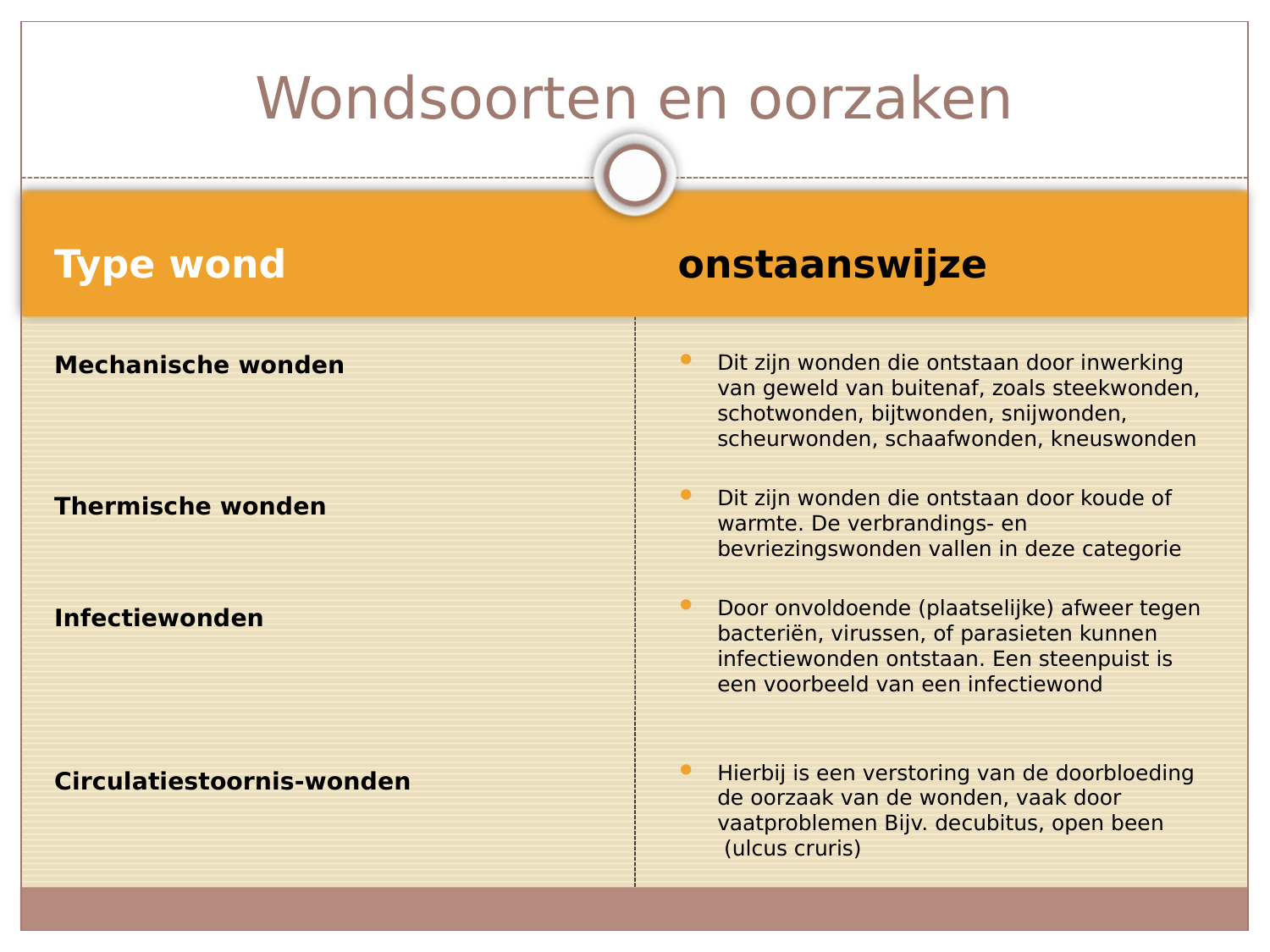

# Wondsoorten en oorzaken
Type wond
onstaanswijze
Mechanische wonden

Thermische wonden

Infectiewonden

Circulatiestoornis-wonden

Dit zijn wonden die ontstaan door inwerking van geweld van buitenaf, zoals steekwonden, schotwonden, bijtwonden, snijwonden, scheurwonden, schaafwonden, kneuswonden

Dit zijn wonden die ontstaan door koude of warmte. De verbrandings- en bevriezingswonden vallen in deze categorie

Door onvoldoende (plaatselijke) afweer tegen bacteriën, virussen, of parasieten kunnen infectiewonden ontstaan. Een steenpuist is een voorbeeld van een infectiewond

Hierbij is een verstoring van de doorbloeding de oorzaak van de wonden, vaak door vaatproblemen Bijv. decubitus, open been         (ulcus cruris)